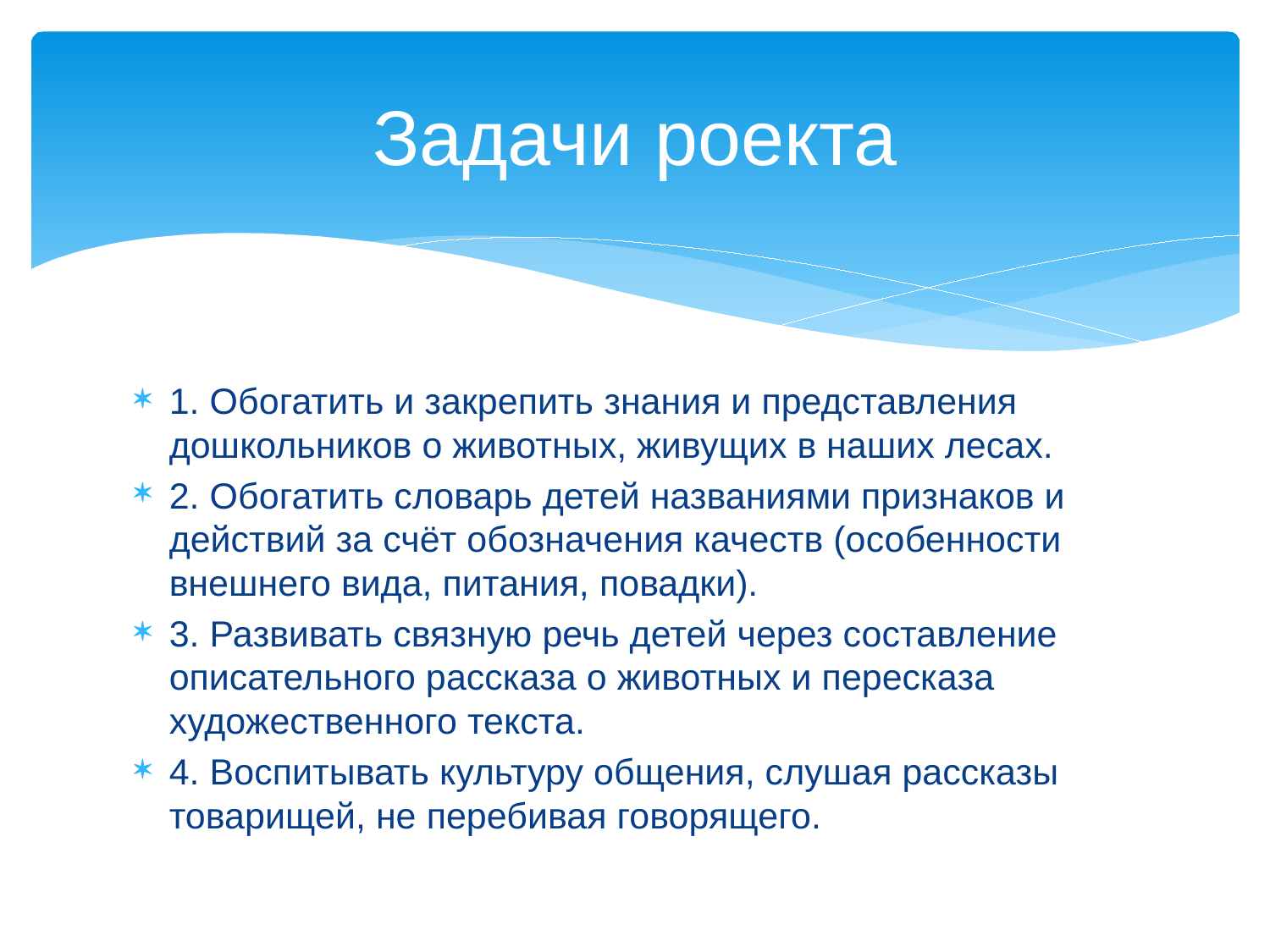

# Задачи роекта
1. Обогатить и закрепить знания и представления дошкольников о животных, живущих в наших лесах.
2. Обогатить словарь детей названиями признаков и действий за счёт обозначения качеств (особенности внешнего вида, питания, повадки).
3. Развивать связную речь детей через составление описательного рассказа о животных и пересказа художественного текста.
4. Воспитывать культуру общения, слушая рассказы товарищей, не перебивая говорящего.